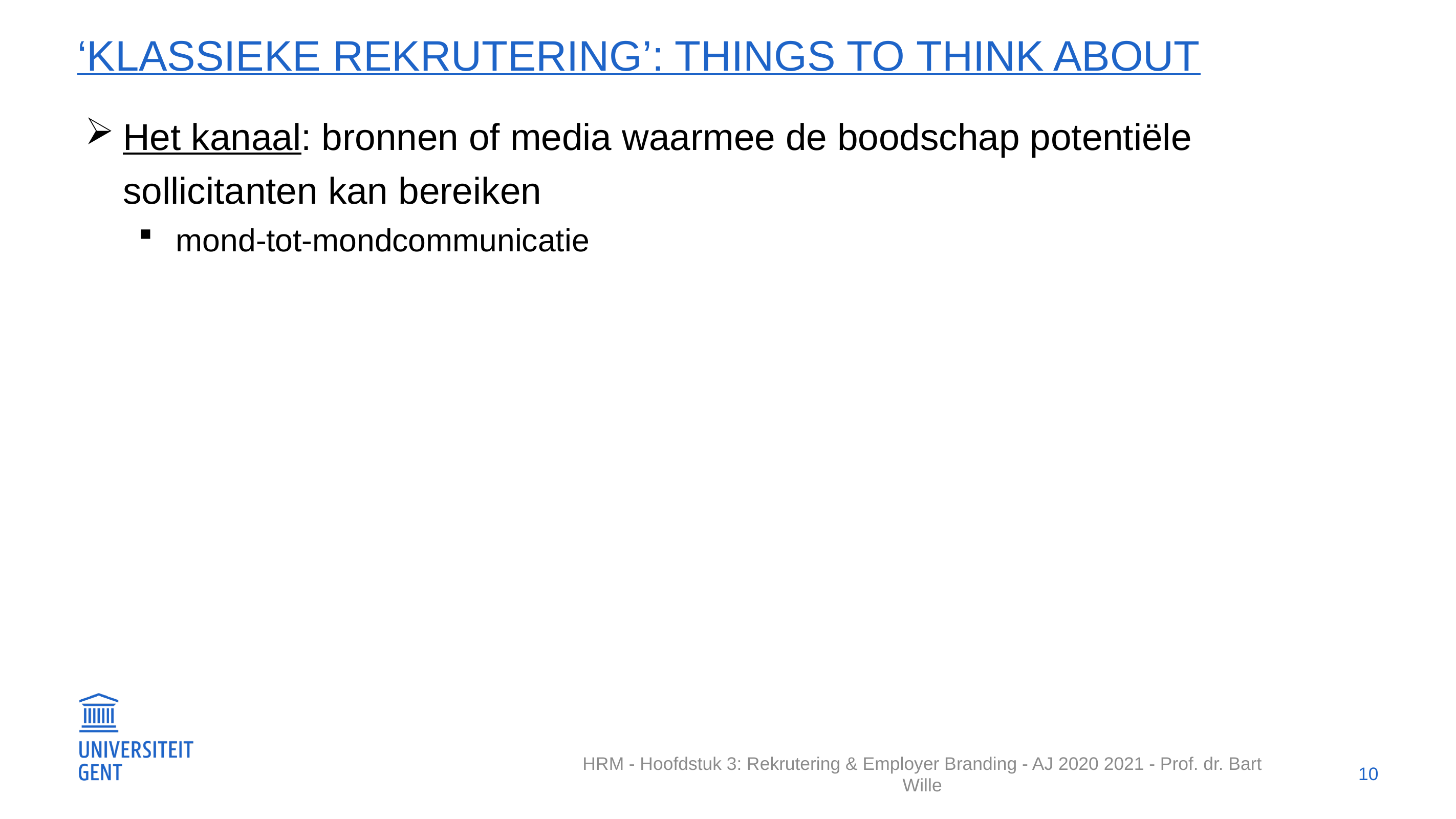

# ‘klassieke rekrutering’: things to think about
Het kanaal: bronnen of media waarmee de boodschap potentiële sollicitanten kan bereiken
mond-tot-mondcommunicatie

10
HRM - Hoofdstuk 3: Rekrutering & Employer Branding - AJ 2020 2021 - Prof. dr. Bart Wille